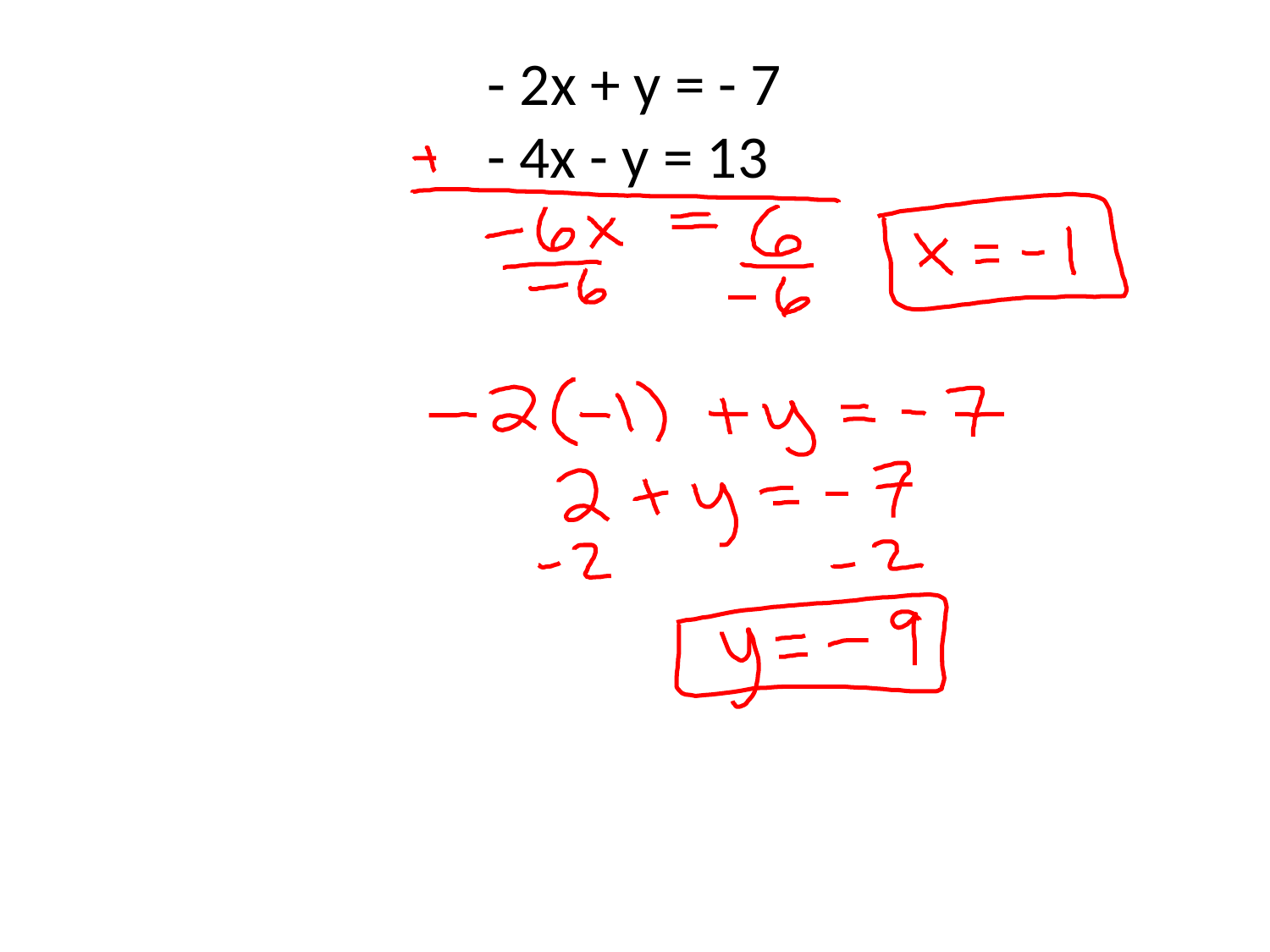

# - 2x + y = - 7 - 4x - y = 13